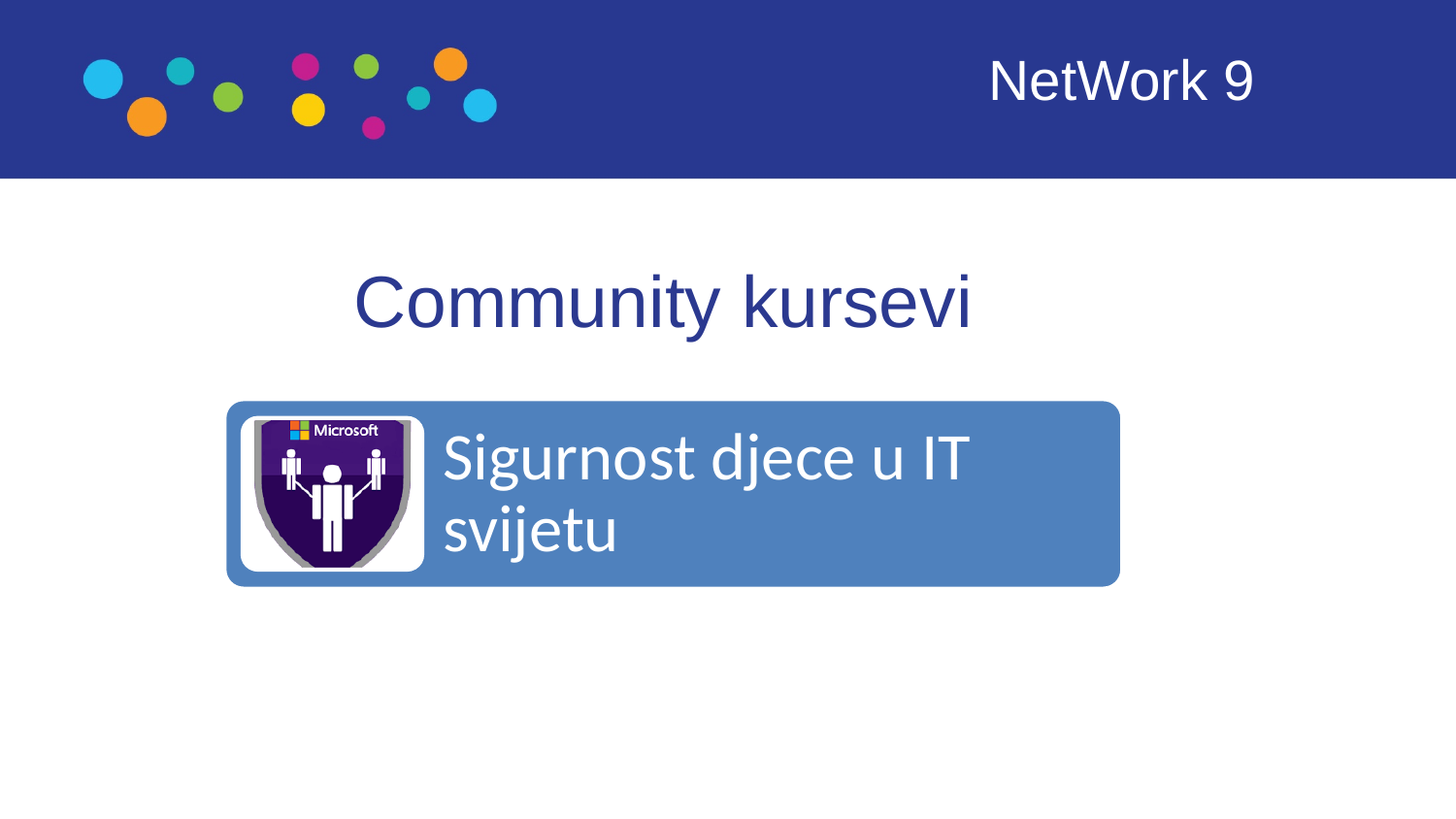

NetWork 9

Community kursevi
Sigurnost djece u IT svijetu